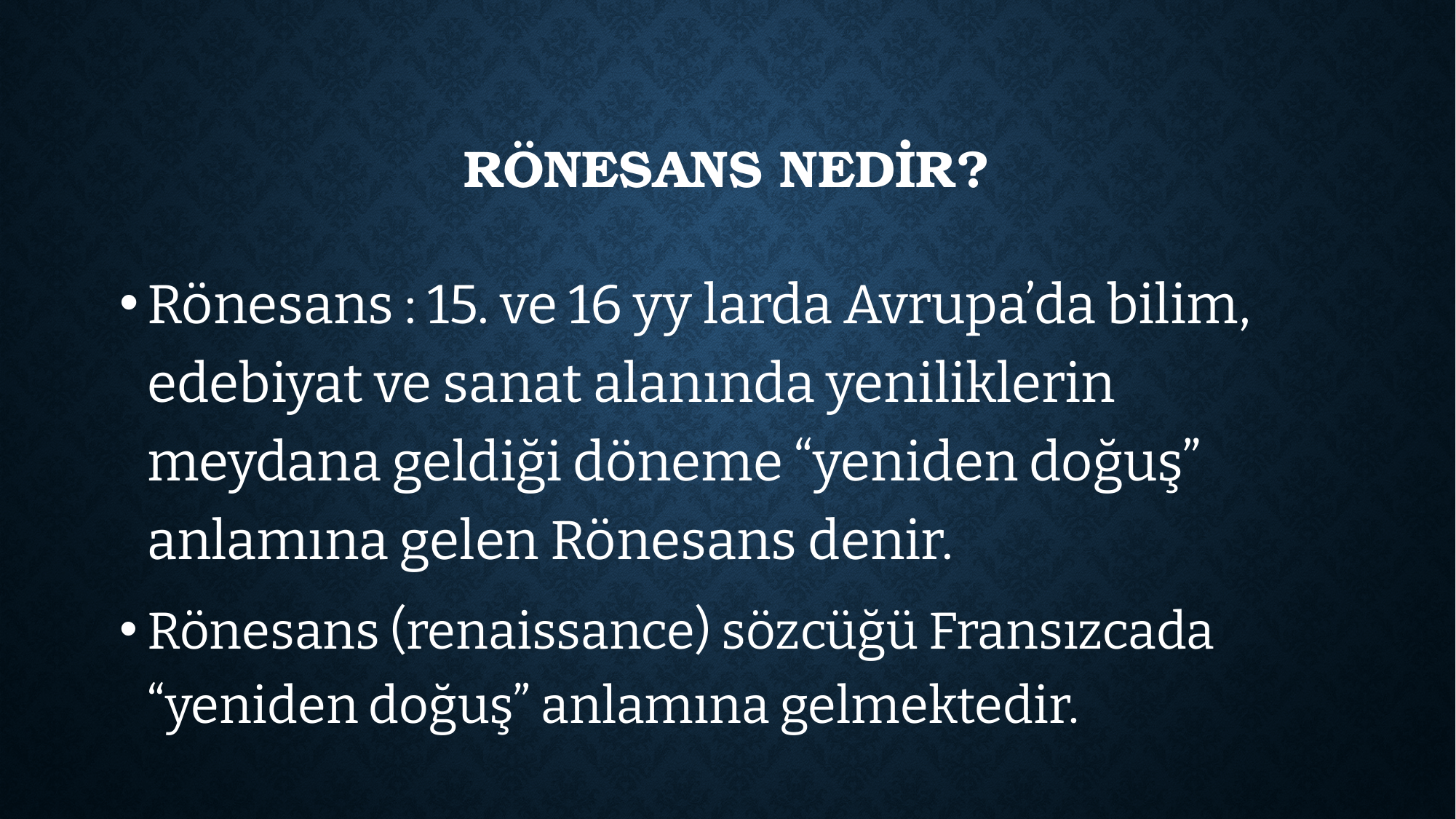

# RÖNESANS NEDİR?
Rönesans : 15. ve 16 yy larda Avrupa’da bilim, edebiyat ve sanat alanında yeniliklerin meydana geldiği döneme “yeniden doğuş” anlamına gelen Rönesans denir.
Rönesans (renaissance) sözcüğü Fransızcada “yeniden doğuş” an­lamına gelmektedir.